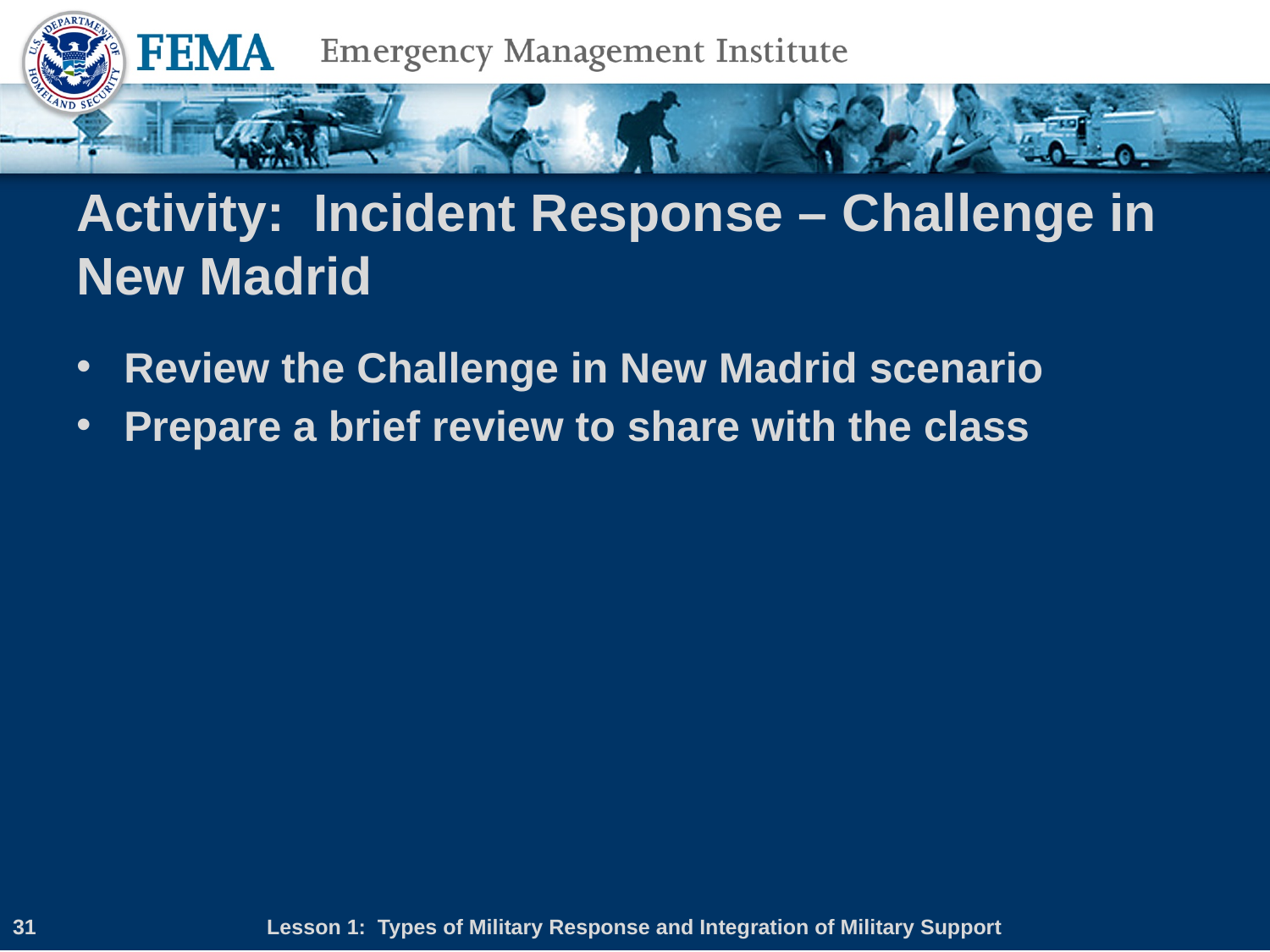

# Activity:  Incident Response – Challenge in New Madrid
Review the Challenge in New Madrid scenario
Prepare a brief review to share with the class
31
Lesson 1:  Types of Military Response and Integration of Military Support